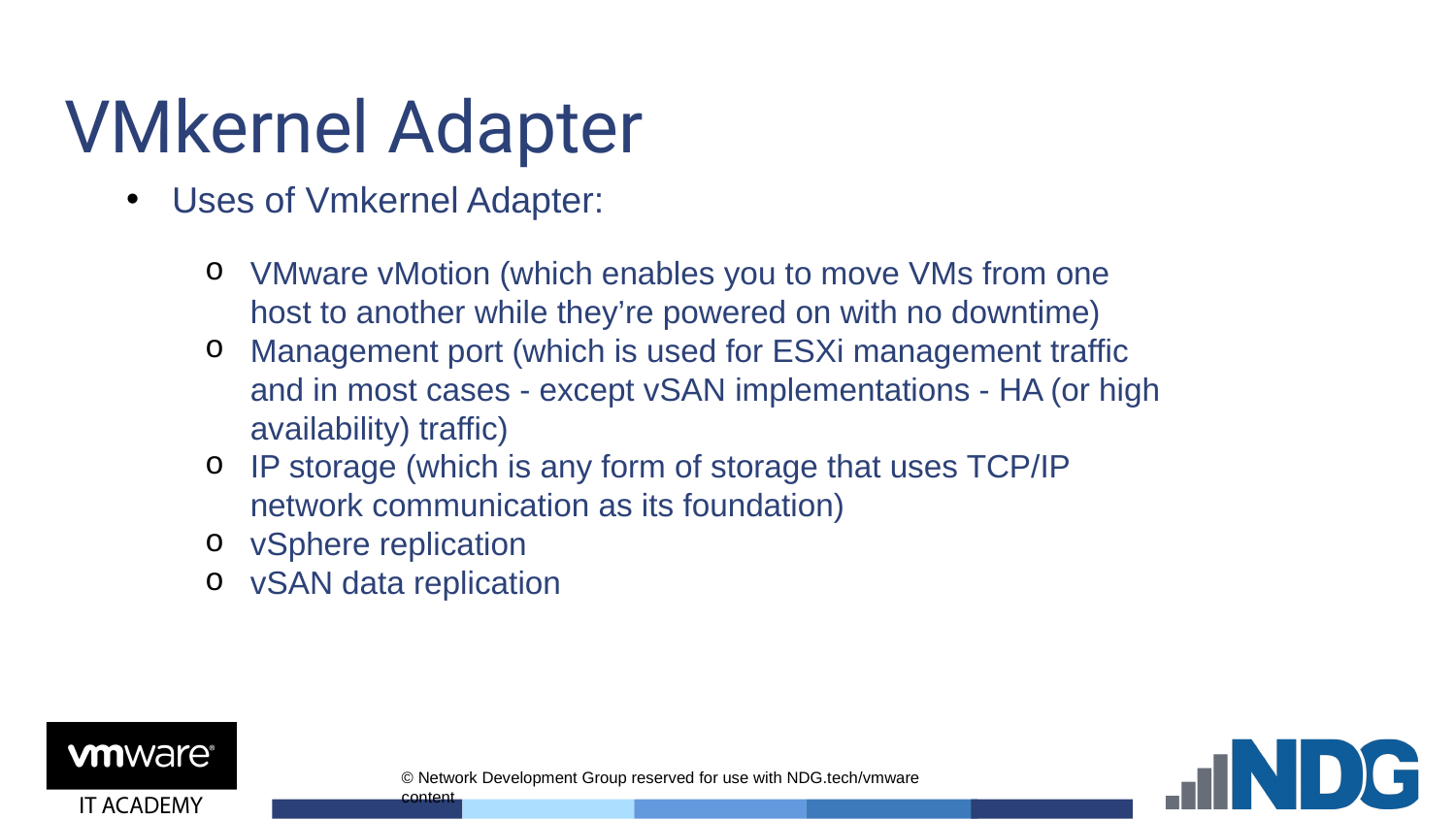

# VMkernel Adapter
Uses of Vmkernel Adapter:
VMware vMotion (which enables you to move VMs from one host to another while they’re powered on with no downtime)
Management port (which is used for ESXi management traffic and in most cases - except vSAN implementations - HA (or high availability) traffic)
IP storage (which is any form of storage that uses TCP/IP network communication as its foundation)
vSphere replication
vSAN data replication